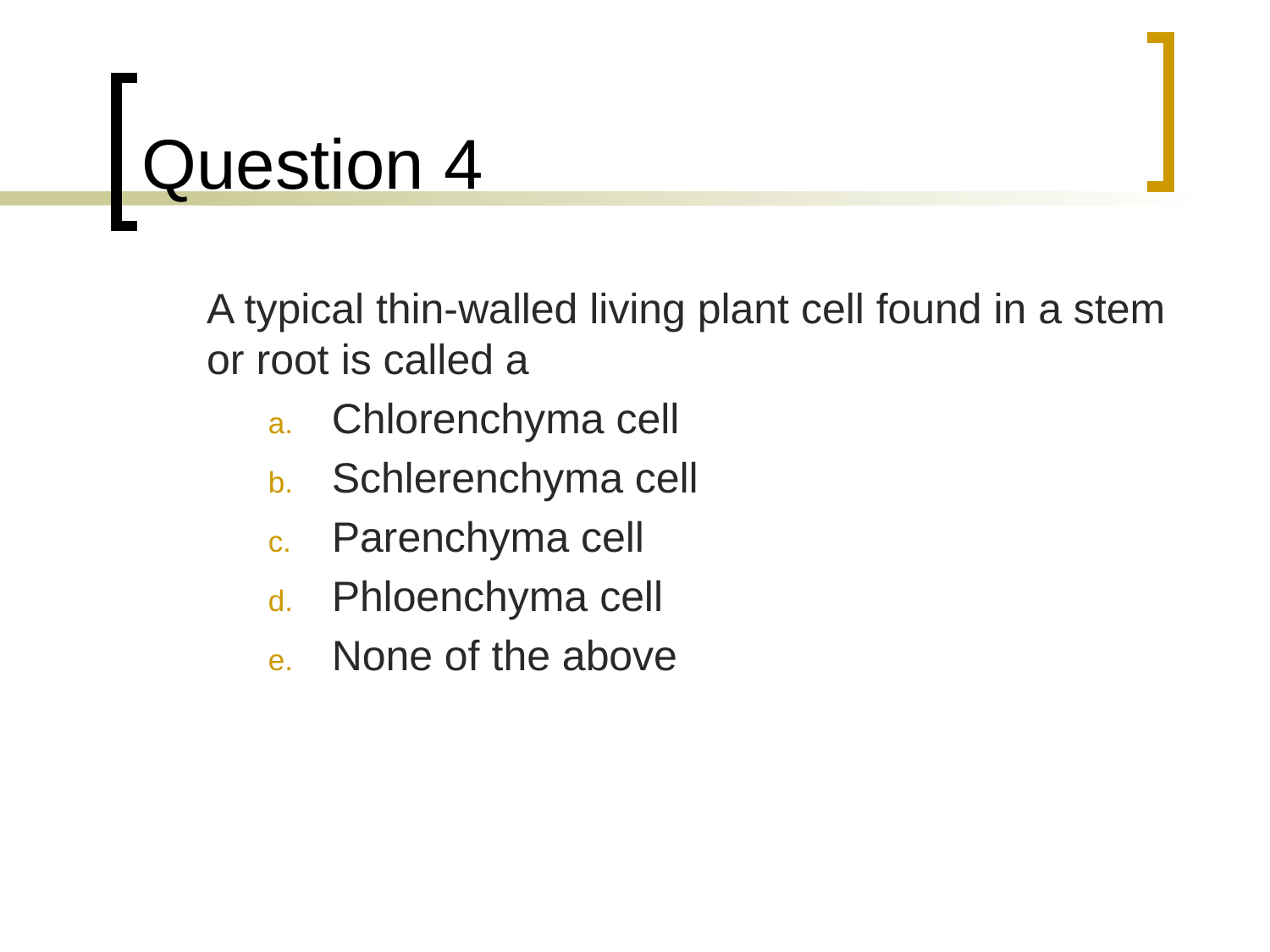

# Question 4
	A typical thin-walled living plant cell found in a stem or root is called a
Chlorenchyma cell
Schlerenchyma cell
Parenchyma cell
Phloenchyma cell
None of the above